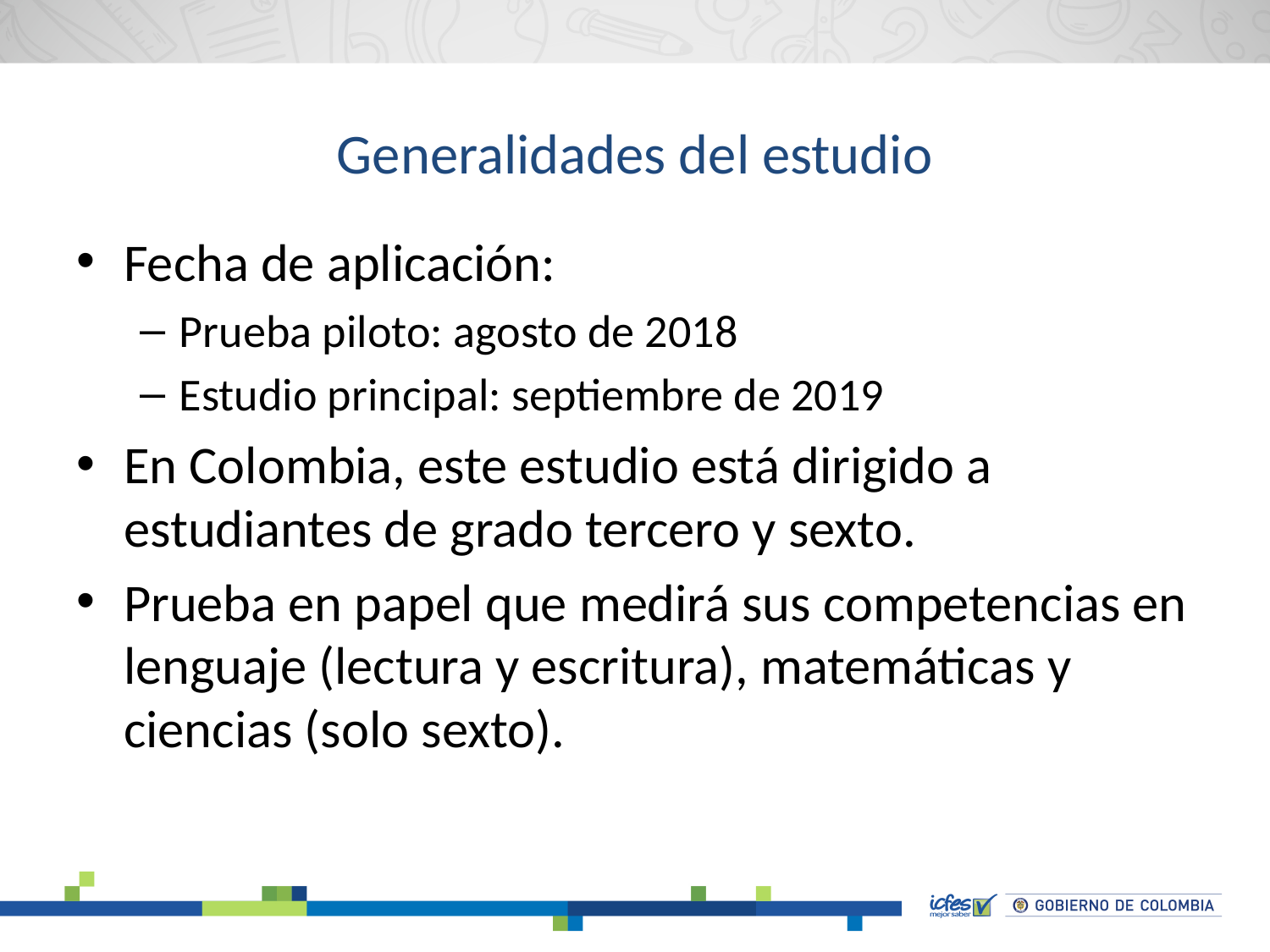

# Generalidades del estudio
Fecha de aplicación:
Prueba piloto: agosto de 2018
Estudio principal: septiembre de 2019
En Colombia, este estudio está dirigido a estudiantes de grado tercero y sexto.
Prueba en papel que medirá sus competencias en lenguaje (lectura y escritura), matemáticas y ciencias (solo sexto).